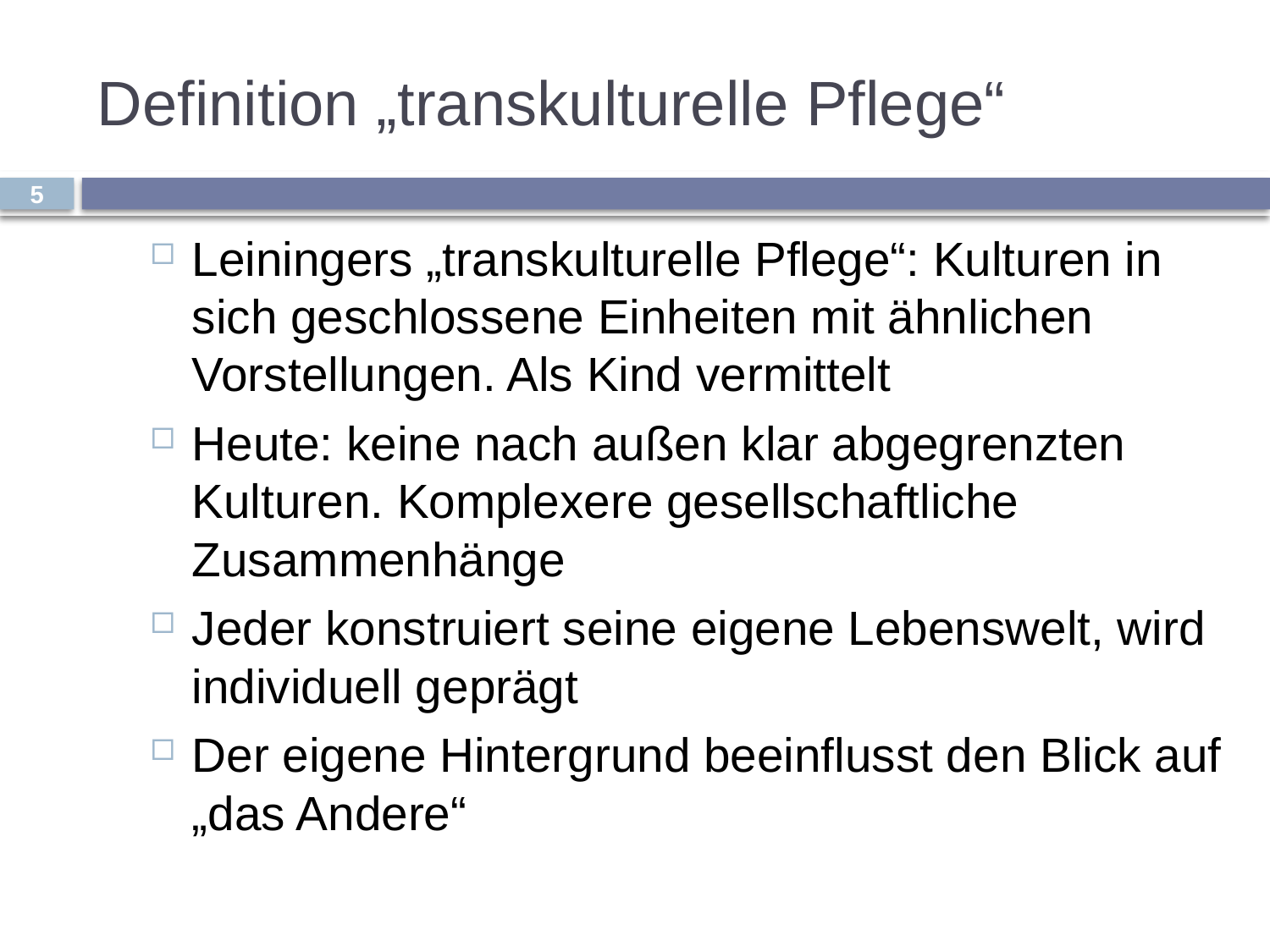

# Definition „transkulturelle Pflege“
5
Leiningers „transkulturelle Pflege“: Kulturen in sich geschlossene Einheiten mit ähnlichen Vorstellungen. Als Kind vermittelt
Heute: keine nach außen klar abgegrenzten Kulturen. Komplexere gesellschaftliche Zusammenhänge
Jeder konstruiert seine eigene Lebenswelt, wird individuell geprägt
Der eigene Hintergrund beeinflusst den Blick auf „das Andere“